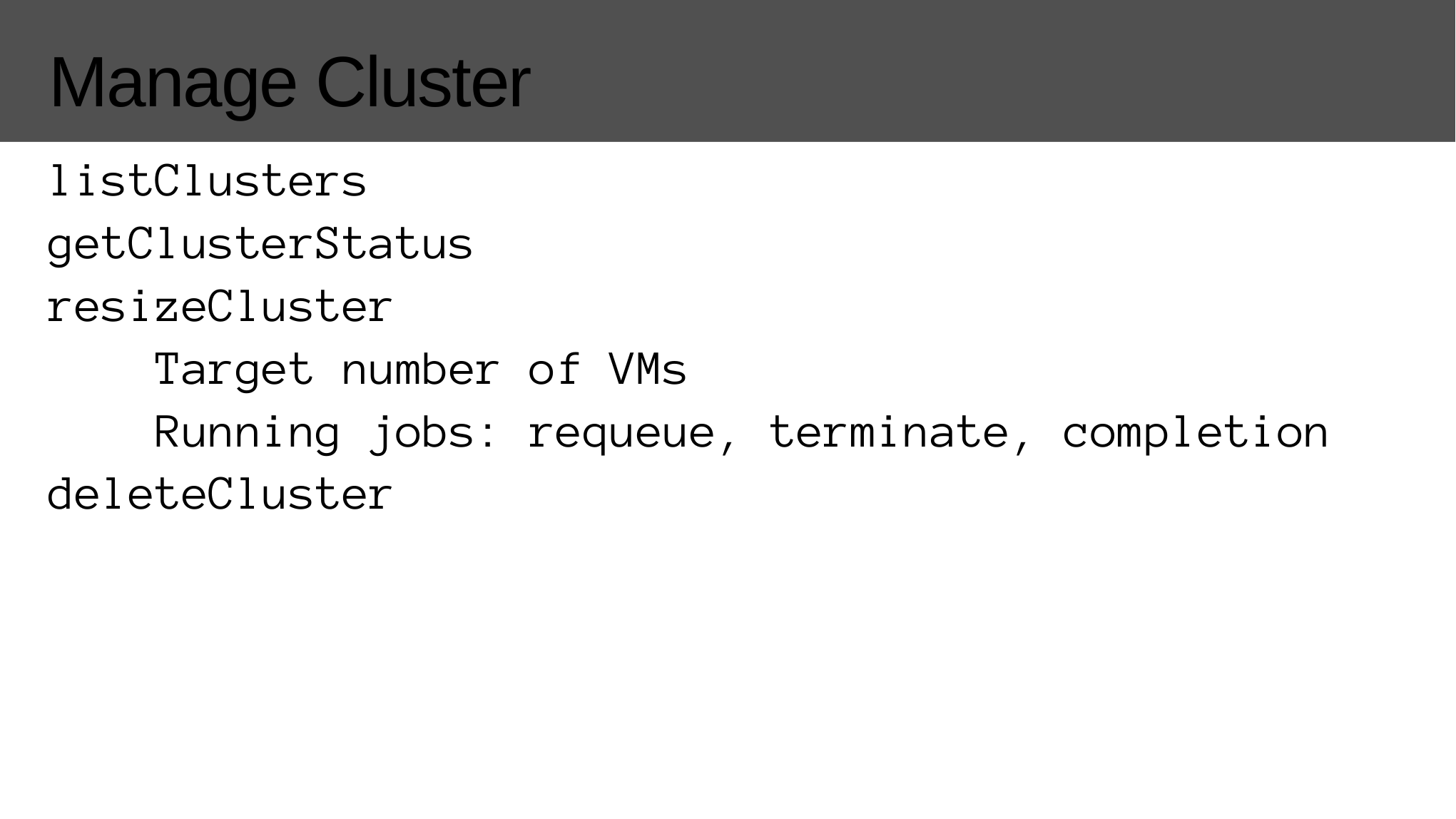

# Manage Cluster
listClusters
getClusterStatus
resizeCluster
	Target number of VMs
	Running jobs: requeue, terminate, completion
deleteCluster